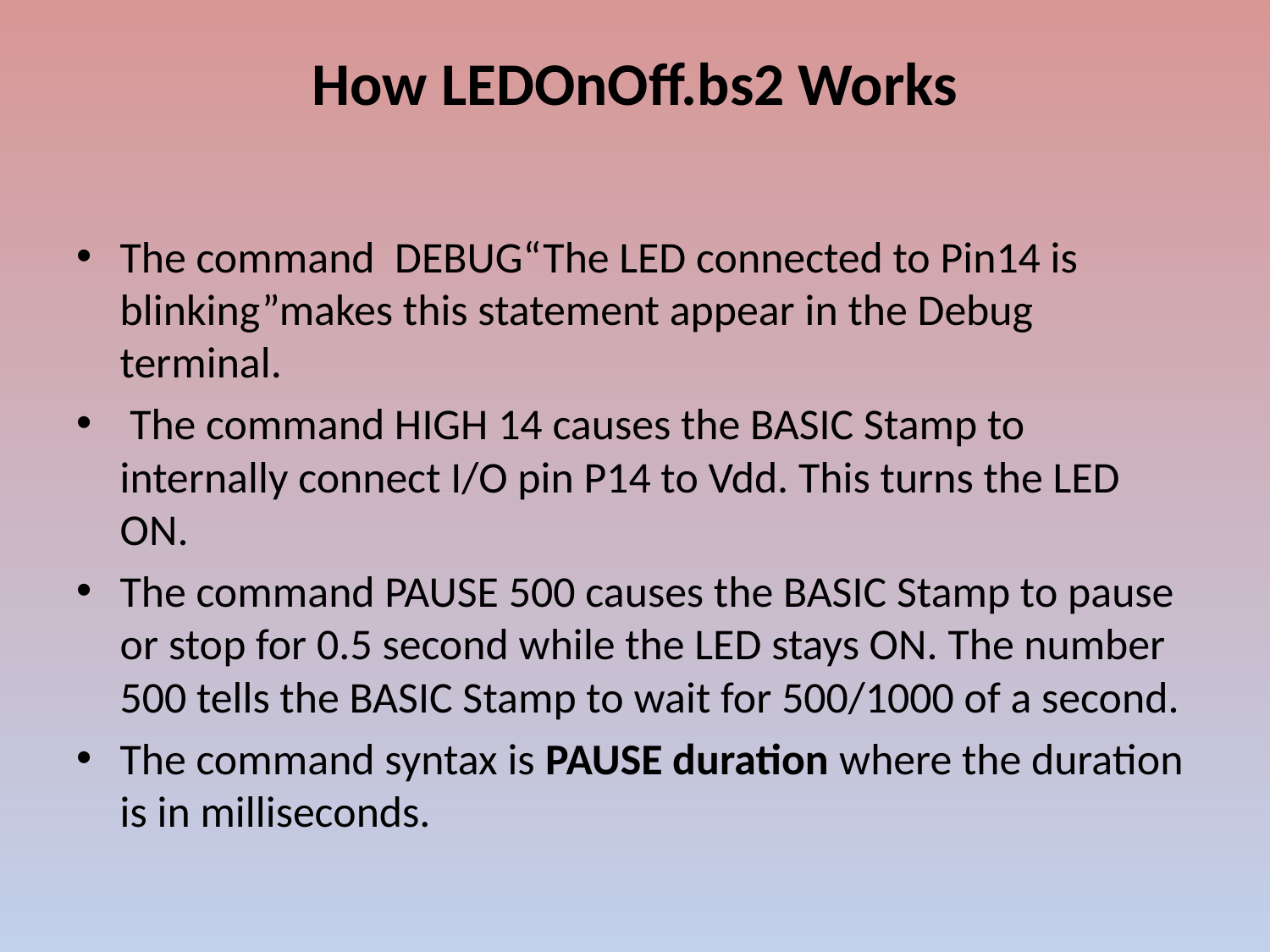

# How LEDOnOff.bs2 Works
The command  DEBUG“The LED connected to Pin14 is blinking”makes this statement appear in the Debug terminal.
 The command HIGH 14 causes the BASIC Stamp to internally connect I/O pin P14 to Vdd. This turns the LED ON.
The command PAUSE 500 causes the BASIC Stamp to pause or stop for 0.5 second while the LED stays ON. The number 500 tells the BASIC Stamp to wait for 500/1000 of a second.
The command syntax is PAUSE duration where the duration is in milliseconds.